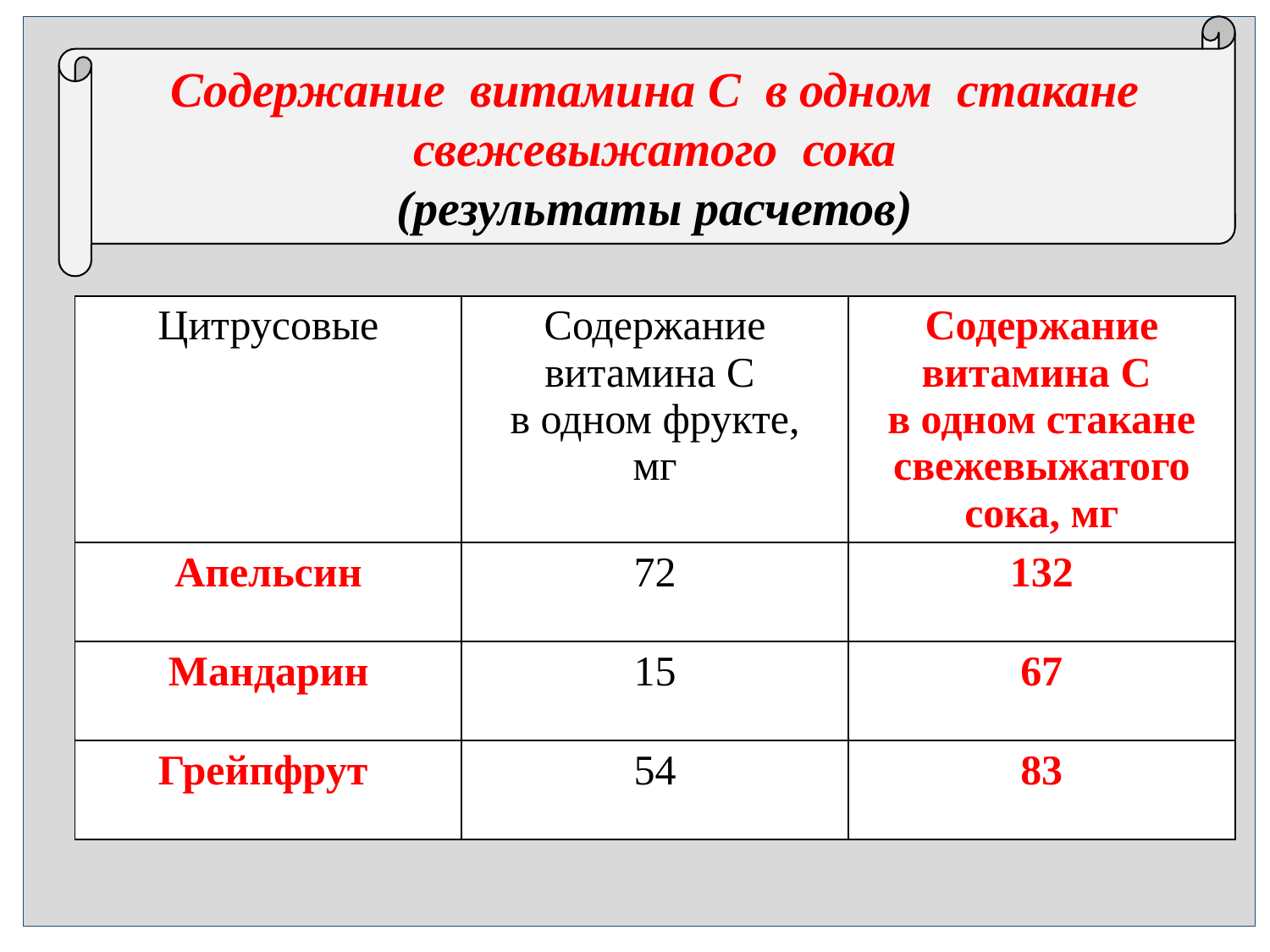

Содержание  витамина С  в одном  стакане
свежевыжатого  сока
(результаты расчетов)
| Цитрусовые | Содержание витамина С в одном фрукте, мг | Содержание витамина С в одном стакане свежевыжатого сока, мг |
| --- | --- | --- |
| Апельсин | 72 | 132 |
| Мандарин | 15 | 67 |
| Грейпфрут | 54 | 83 |